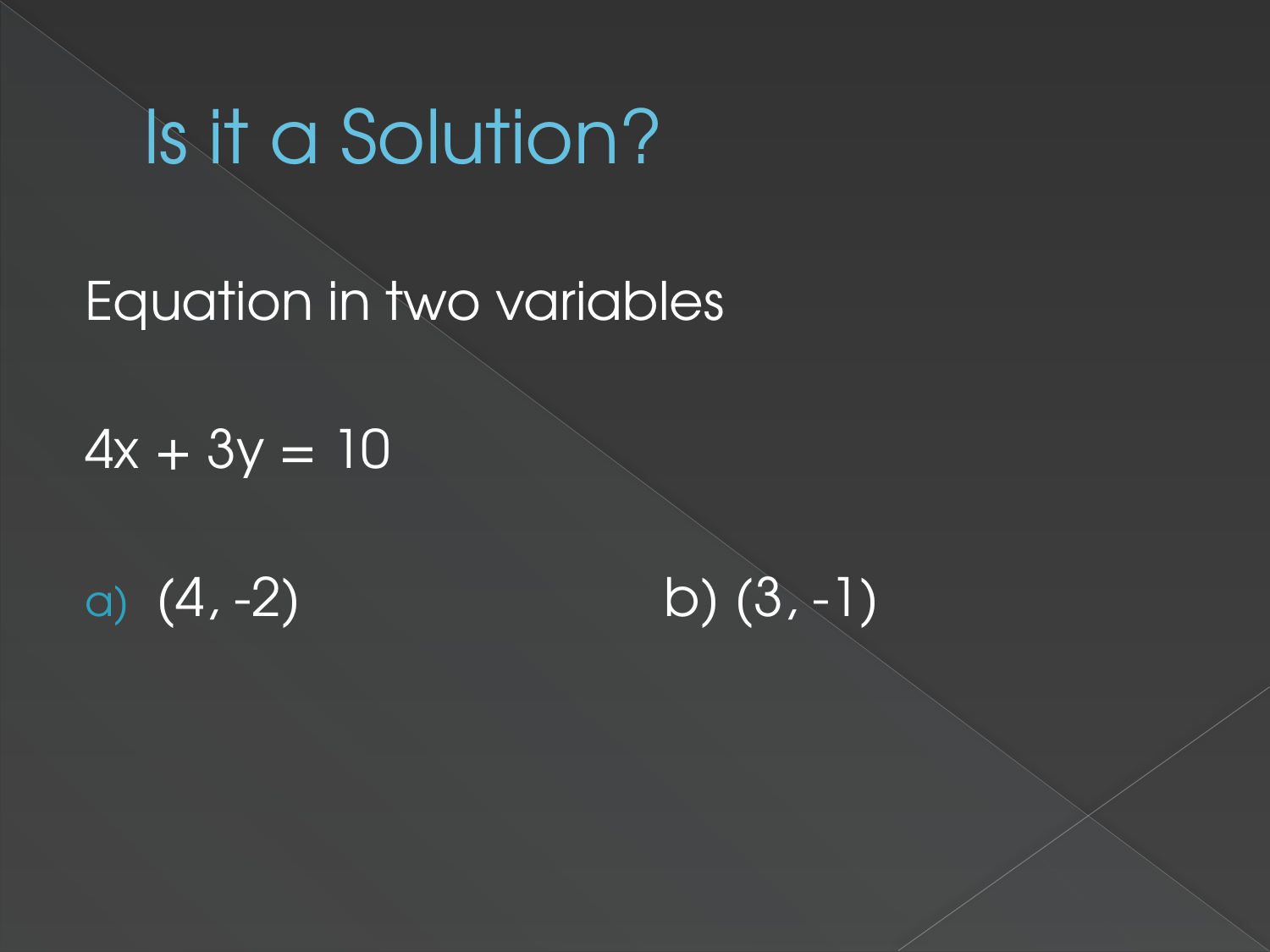

# Is it a Solution?
Equation in two variables

4x + 3y = 10

(4, -2)			b) (3, -1)